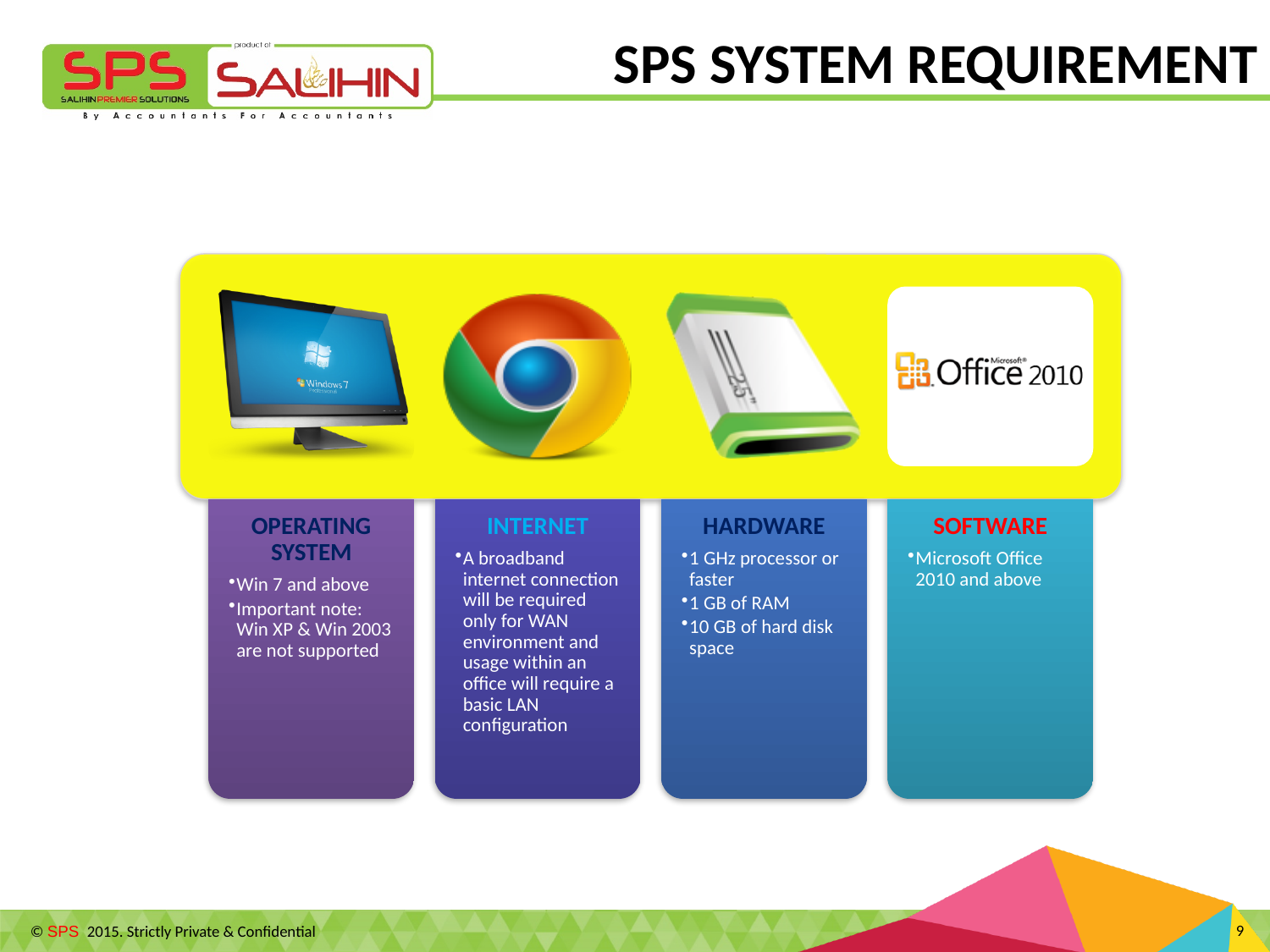

SPS SYSTEM REQUIREMENT
OPERATING SYSTEM
Win 7 and above
Important note: Win XP & Win 2003 are not supported
INTERNET
A broadband internet connection will be required only for WAN environment and usage within an office will require a basic LAN configuration
HARDWARE
1 GHz processor or faster
1 GB of RAM
10 GB of hard disk space
SOFTWARE
Microsoft Office 2010 and above